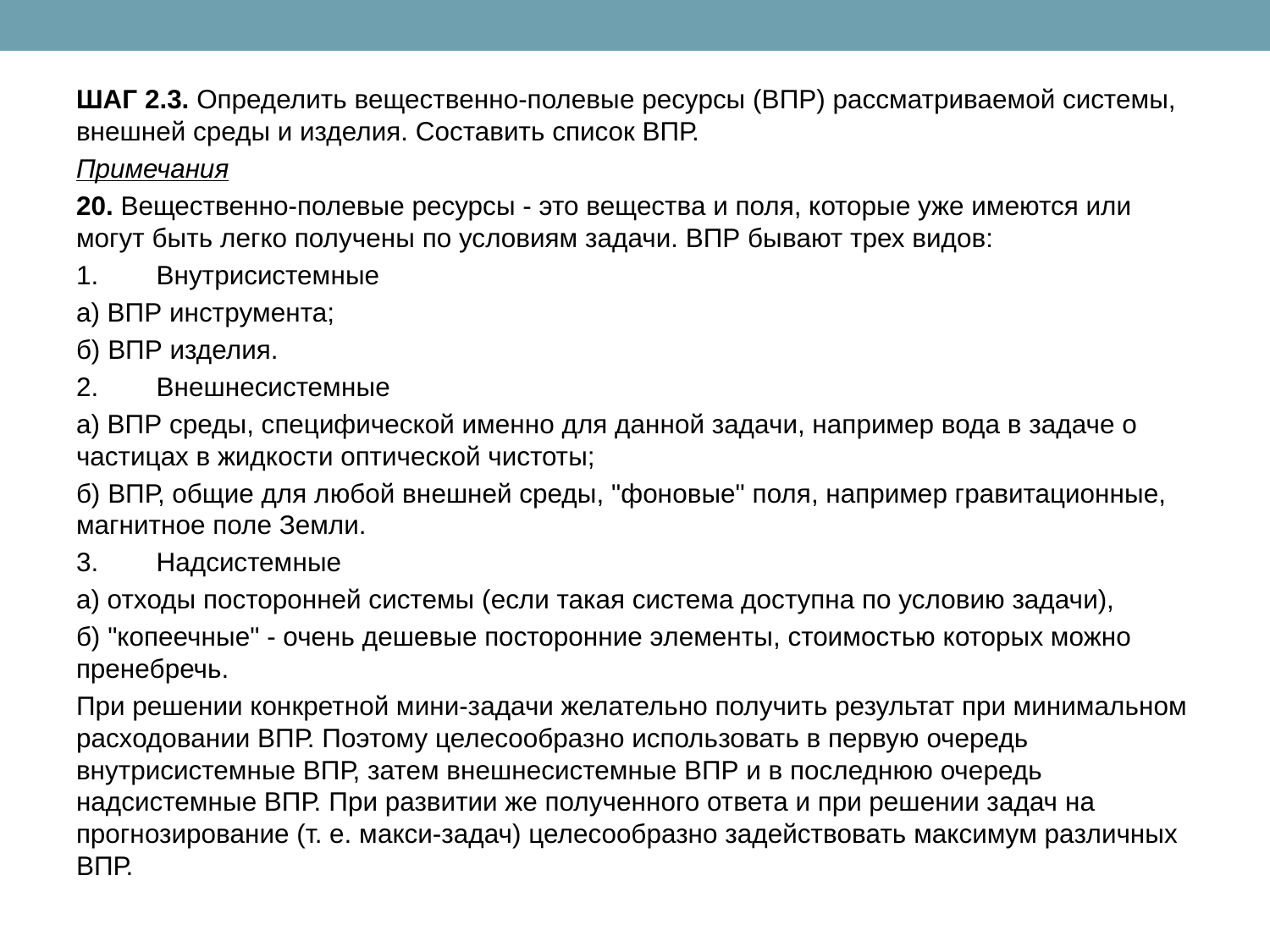

ШАГ 2.3. Определить вещественно-полевые ресурсы (ВПР) рассматриваемой системы, внешней среды и изделия. Составить список ВПР.
Примечания
20. Вещественно-полевые ресурсы - это вещества и поля, которые уже имеются или могут быть легко получены по условиям задачи. ВПР бывают трех видов:
1.	Внутрисистемные
а) ВПР инструмента;
б) ВПР изделия.
2.	Внешнесистемные
а) ВПР среды, специфической именно для данной задачи, например вода в задаче о частицах в жидкости оптической чистоты;
б) ВПР, общие для любой внешней среды, "фоновые" поля, например гравитационные, магнитное поле Земли.
3.	Надсистемные
а) отходы посторонней системы (если такая система доступна по условию задачи),
б) "копеечные" - очень дешевые посторонние элементы, стоимостью которых можно пренебречь.
При решении конкретной мини-задачи желательно получить результат при минимальном расходовании ВПР. Поэтому целесообразно использовать в первую очередь внутрисистемные ВПР, затем внешнесистемные ВПР и в последнюю очередь надсистемные ВПР. При развитии же полученного ответа и при решении задач на прогнозирование (т. е. макси-задач) целесообразно задействовать максимум различных ВПР.